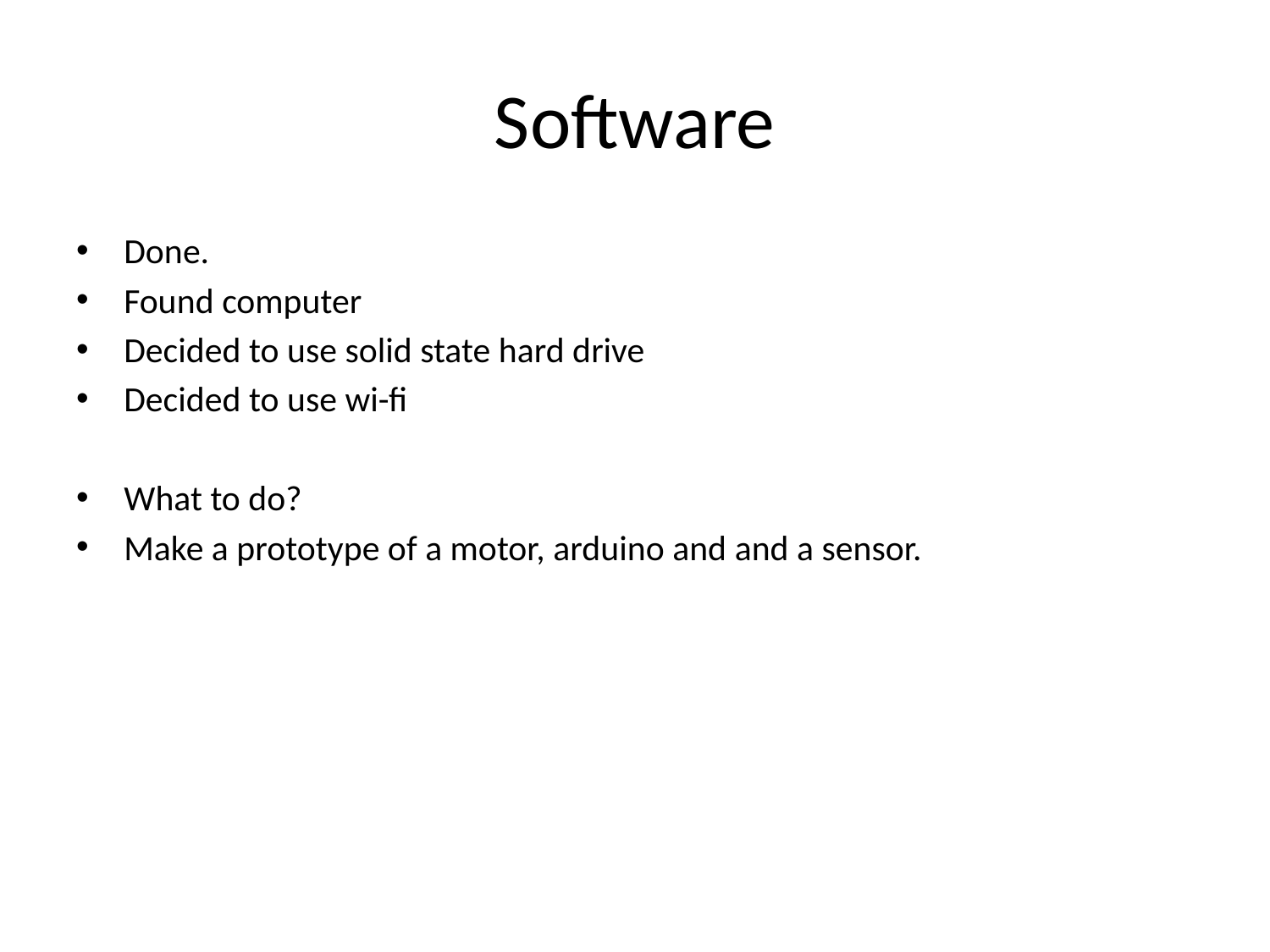

# Software
Done.
Found computer
Decided to use solid state hard drive
Decided to use wi-fi

What to do?
Make a prototype of a motor, arduino and and a sensor.